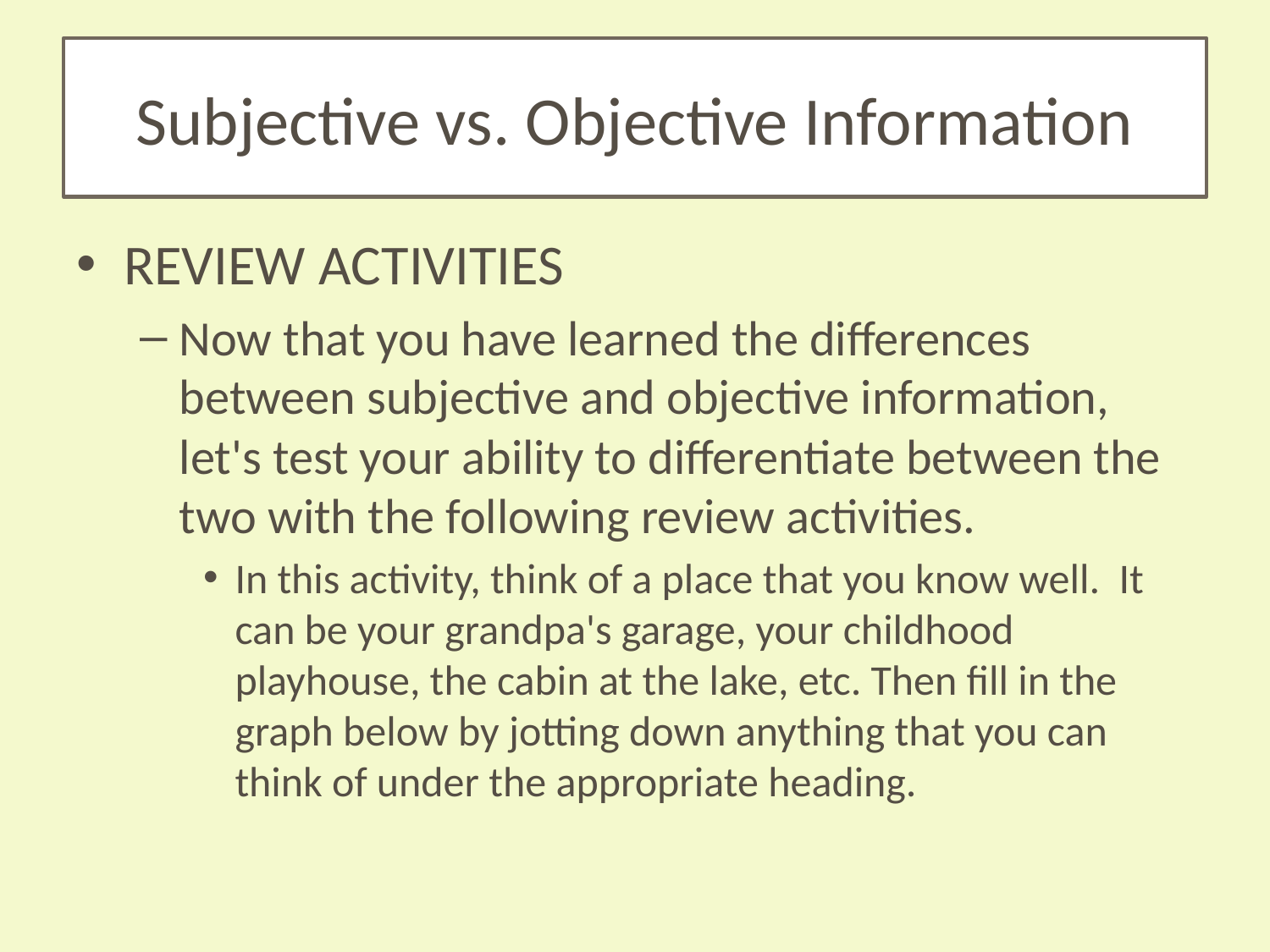

# Subjective vs. Objective Information
REVIEW ACTIVITIES
Now that you have learned the differences between subjective and objective information, let's test your ability to differentiate between the two with the following review activities.
In this activity, think of a place that you know well.  It can be your grandpa's garage, your childhood playhouse, the cabin at the lake, etc. Then fill in the graph below by jotting down anything that you can think of under the appropriate heading.